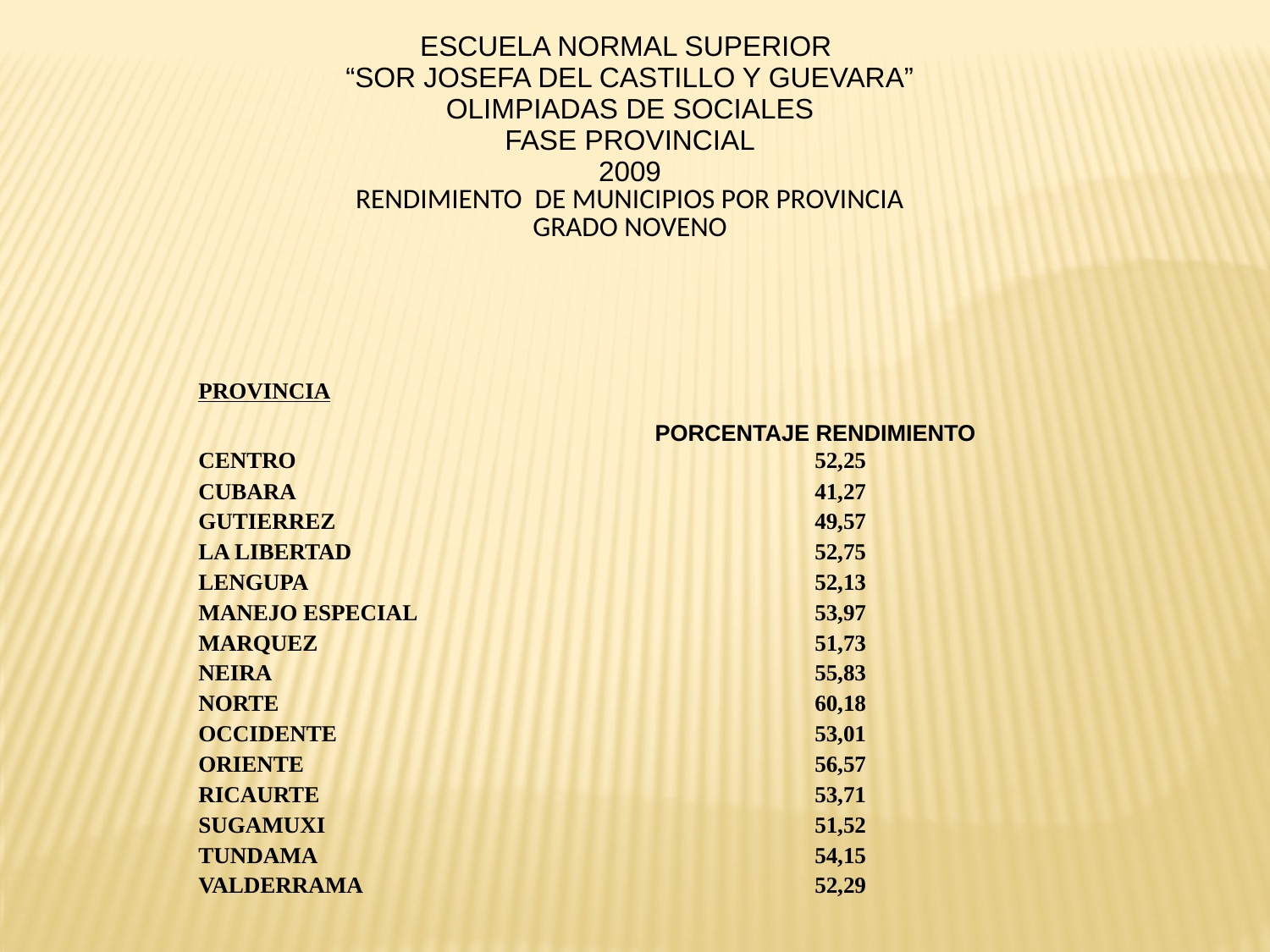

| ESCUELA NORMAL SUPERIOR “SOR JOSEFA DEL CASTILLO Y GUEVARA” OLIMPIADAS DE SOCIALES FASE PROVINCIAL 2009 RENDIMIENTO DE MUNICIPIOS POR PROVINCIA GRADO NOVENO |
| --- |
| PROVINCIA | PORCENTAJE RENDIMIENTO |
| --- | --- |
| CENTRO | 52,25 |
| CUBARA | 41,27 |
| GUTIERREZ | 49,57 |
| LA LIBERTAD | 52,75 |
| LENGUPA | 52,13 |
| MANEJO ESPECIAL | 53,97 |
| MARQUEZ | 51,73 |
| NEIRA | 55,83 |
| NORTE | 60,18 |
| OCCIDENTE | 53,01 |
| ORIENTE | 56,57 |
| RICAURTE | 53,71 |
| SUGAMUXI | 51,52 |
| TUNDAMA | 54,15 |
| VALDERRAMA | 52,29 |